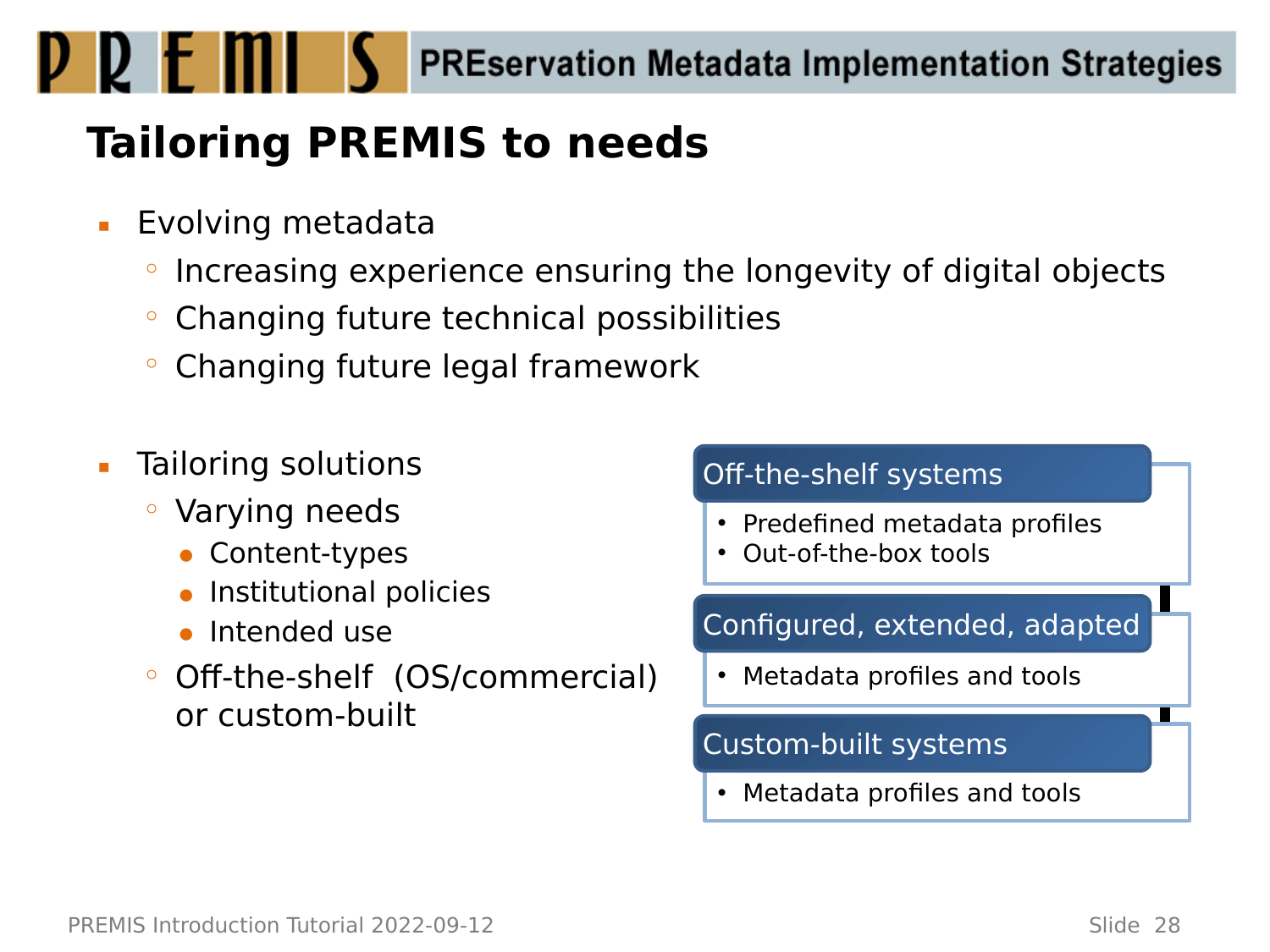

# Tailoring PREMIS to needs
Evolving metadata
Increasing experience ensuring the longevity of digital objects
Changing future technical possibilities
Changing future legal framework

Tailoring solutions
Varying needs
Content-types
Institutional policies
Intended use
Off-the-shelf  (OS/commercial)
or custom-built

Off-the-shelf systems
Predefined metadata profiles
Out-of-the-box tools

Predefined metadata profiles
Out-of-the-box tools
Metadata profiles and tools
Metadata profiles and tools

Metadata profiles and tools
Configured, extended, adapted
Custom-built systems